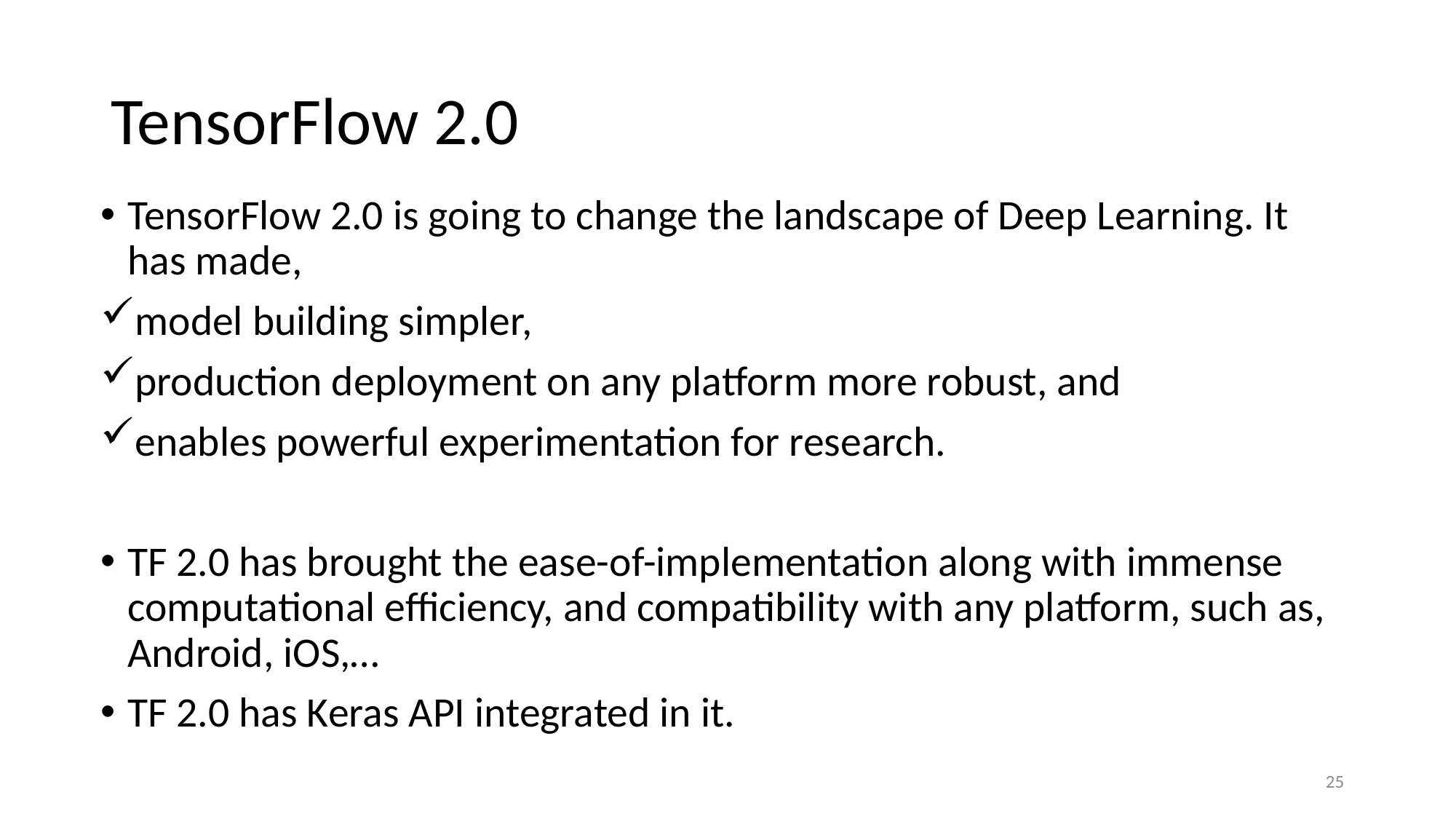

# TensorFlow 2.0
TensorFlow 2.0 is going to change the landscape of Deep Learning. It has made,
model building simpler,
production deployment on any platform more robust, and
enables powerful experimentation for research.

TF 2.0 has brought the ease-of-implementation along with immense computational efficiency, and compatibility with any platform, such as, Android, iOS,…
TF 2.0 has Keras API integrated in it.
25